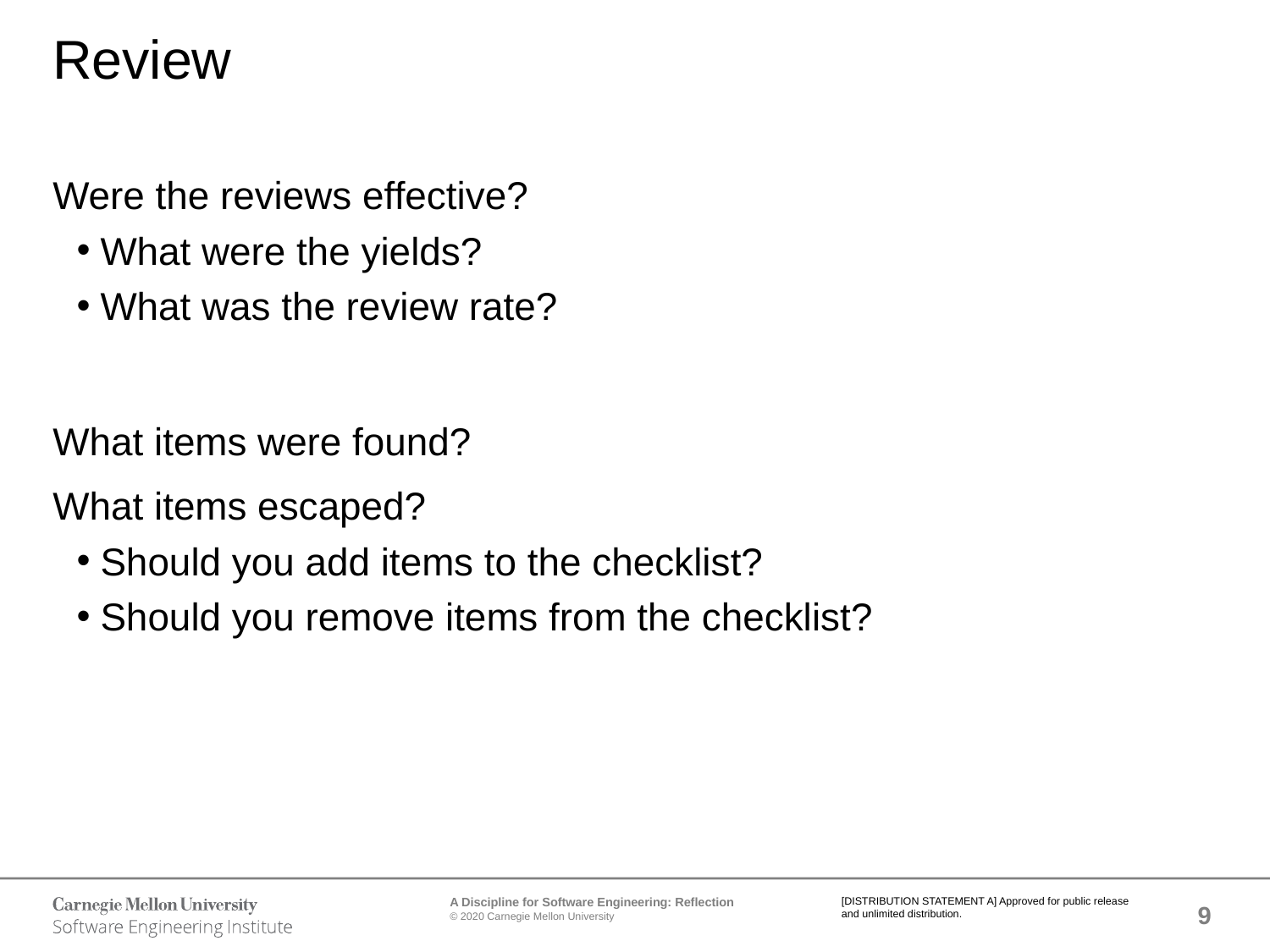

# Review
Were the reviews effective?
What were the yields?
What was the review rate?

What items were found?
What items escaped?
Should you add items to the checklist?
Should you remove items from the checklist?